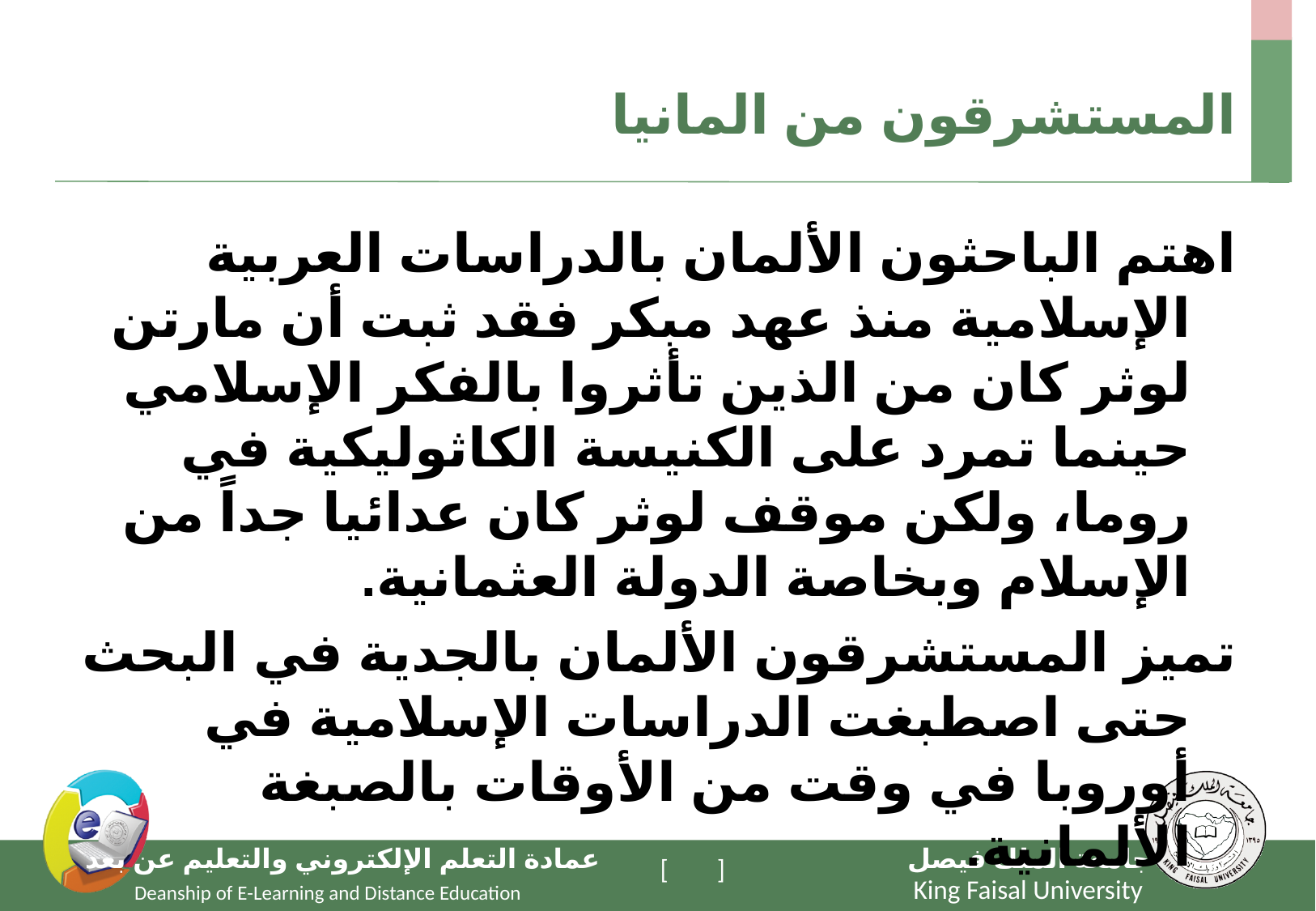

# المستشرقون من المانيا
اهتم الباحثون الألمان بالدراسات العربية الإسلامية منذ عهد مبكر فقد ثبت أن مارتن لوثر كان من الذين تأثروا بالفكر الإسلامي حينما تمرد على الكنيسة الكاثوليكية في روما، ولكن موقف لوثر كان عدائيا جداً من الإسلام وبخاصة الدولة العثمانية.
تميز المستشرقون الألمان بالجدية في البحث حتى اصطبغت الدراسات الإسلامية في أوروبا في وقت من الأوقات بالصبغة الألمانية.